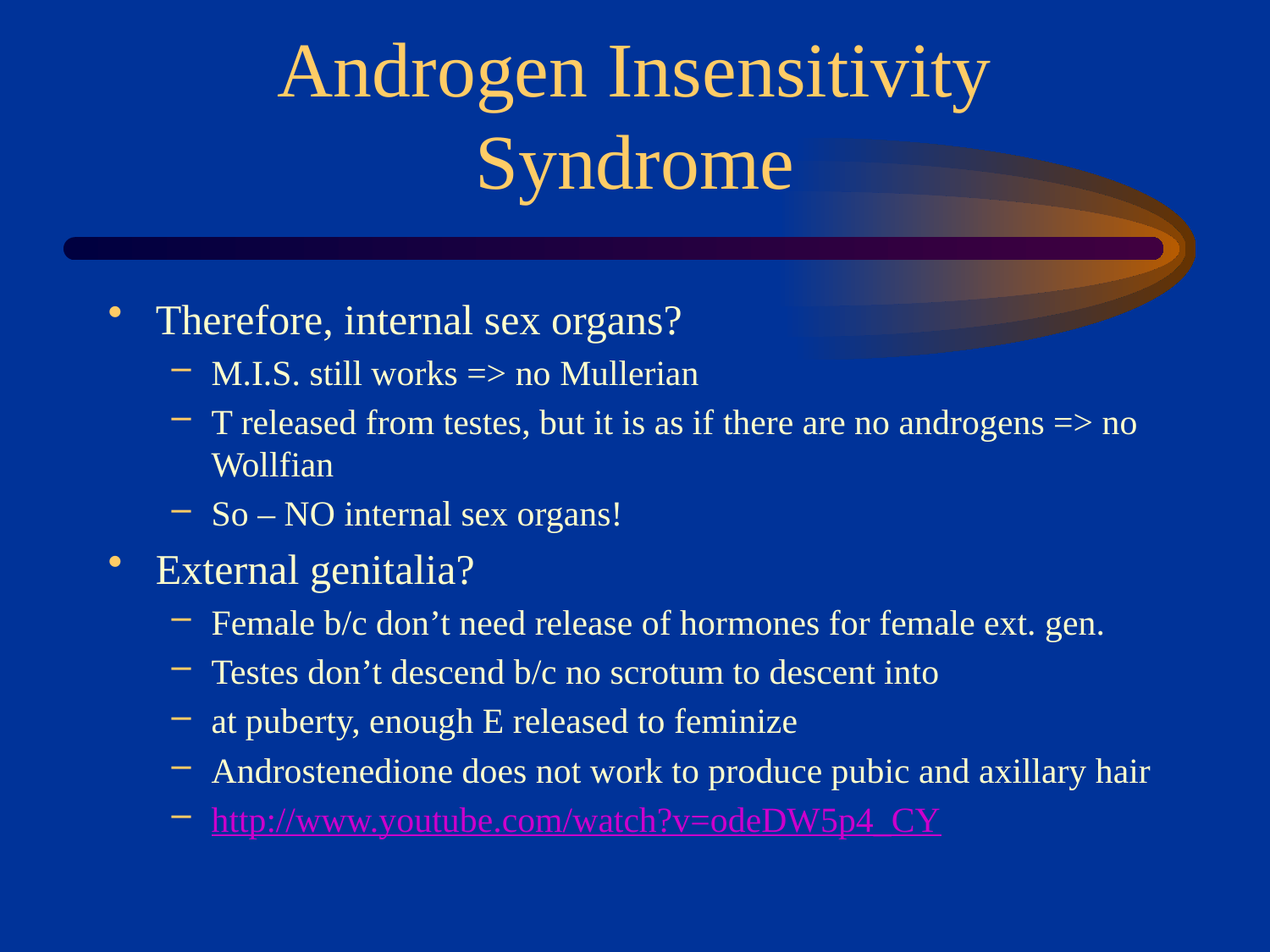

# Androgen Insensitivity Syndrome
Therefore, internal sex organs?
M.I.S. still works => no Mullerian
T released from testes, but it is as if there are no androgens => no Wollfian
So – NO internal sex organs!
External genitalia?
Female b/c don’t need release of hormones for female ext. gen.
Testes don’t descend b/c no scrotum to descent into
at puberty, enough E released to feminize
Androstenedione does not work to produce pubic and axillary hair
http://www.youtube.com/watch?v=odeDW5p4_CY